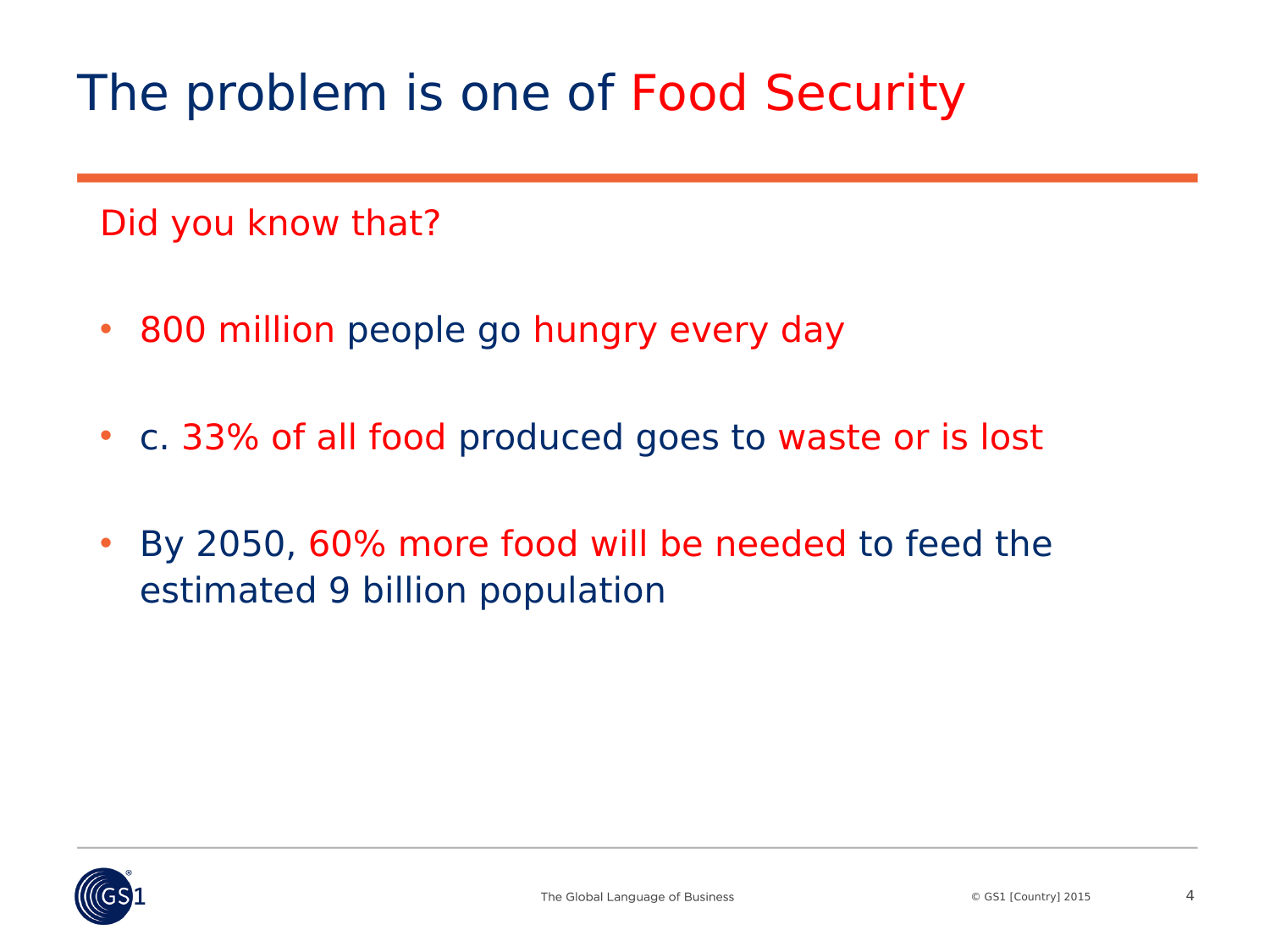

# The problem is one of Food Security
Did you know that?

800 million people go hungry every day

c. 33% of all food produced goes to waste or is lost

By 2050, 60% more food will be needed to feed the estimated 9 billion population

4